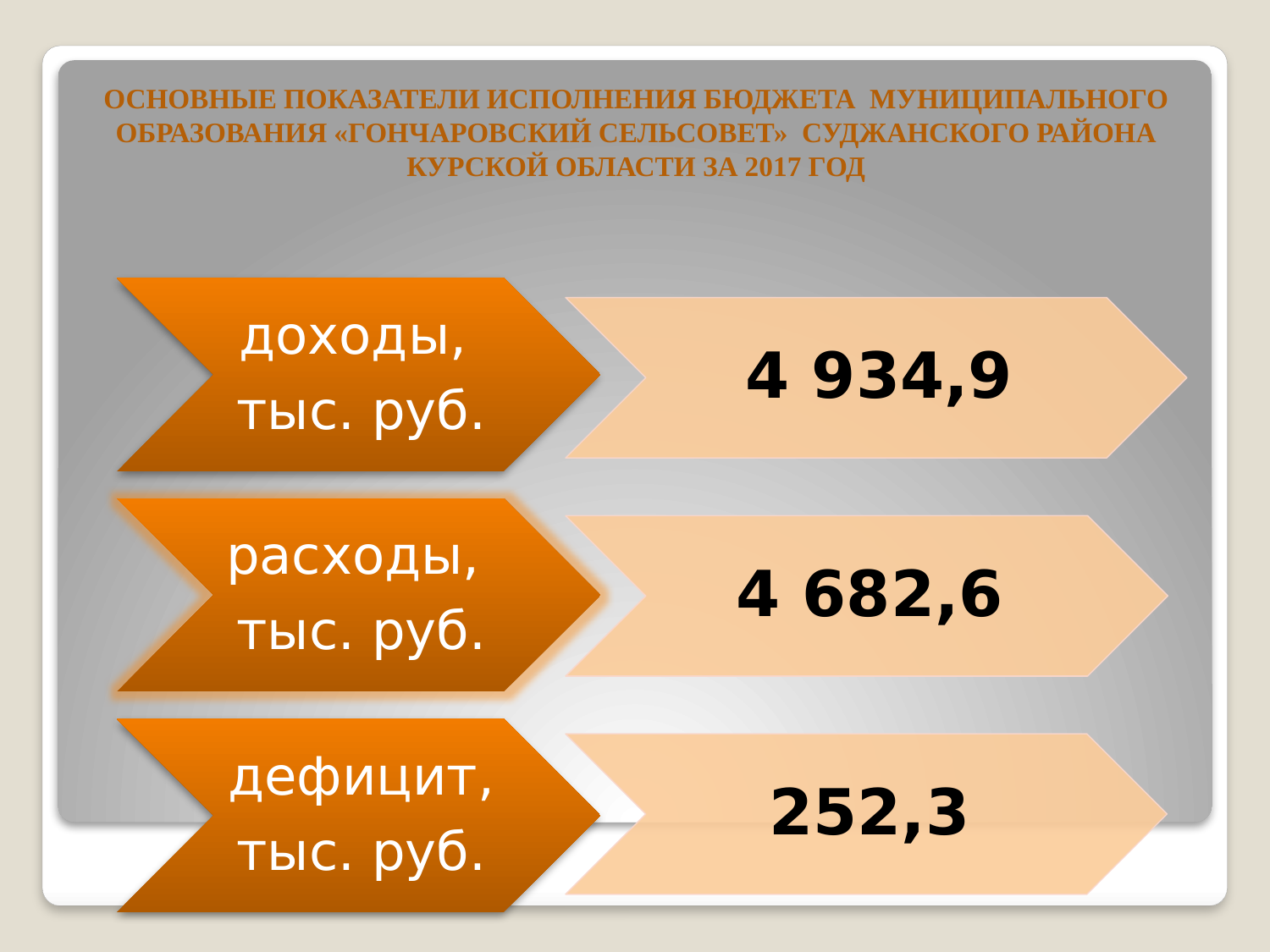

# Основные показатели исполнения бюджета  муниципального образования «Гончаровский сельсовет»  суджанского района Курской области за 2017 год
доходы,
тыс. руб.
4 934,9
расходы,
тыс. руб.
4 682,6
дефицит,
тыс. руб.
252,3